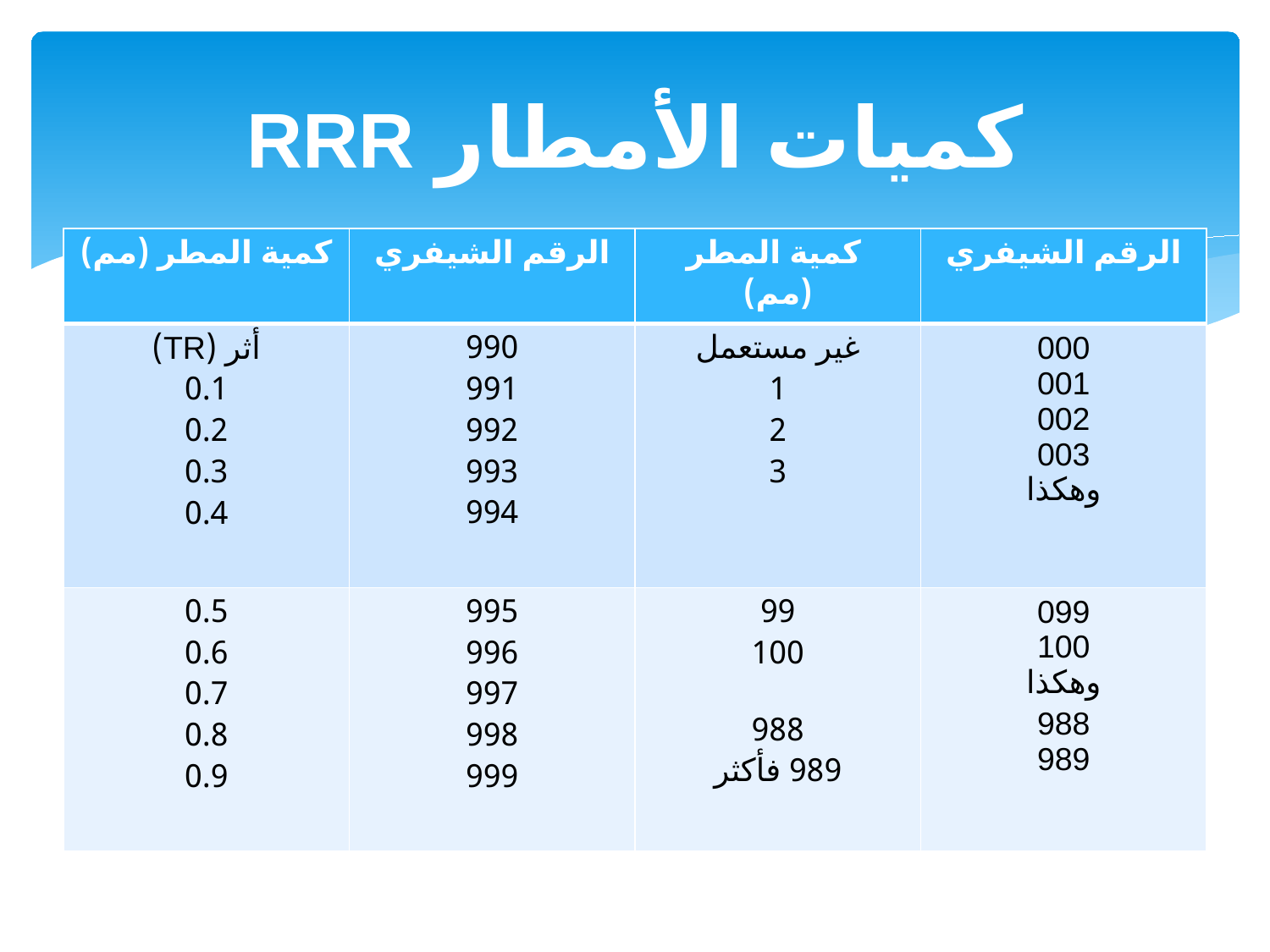

# كميات الأمطار RRR
| كمية المطر (مم) | الرقم الشيفري | كمية المطر (مم) | الرقم الشيفري |
| --- | --- | --- | --- |
| أثر (TR) 0.1 0.2 0.3 0.4 | 990 991 992 993 994 | غير مستعمل 1 2 3 | 000 001 002 003 وهكذا |
| 0.5 0.6 0.7 0.8 0.9 | 995 996 997 998 999 | 99 100 988 989 فأكثر | 099 100 وهكذا 988 989 |